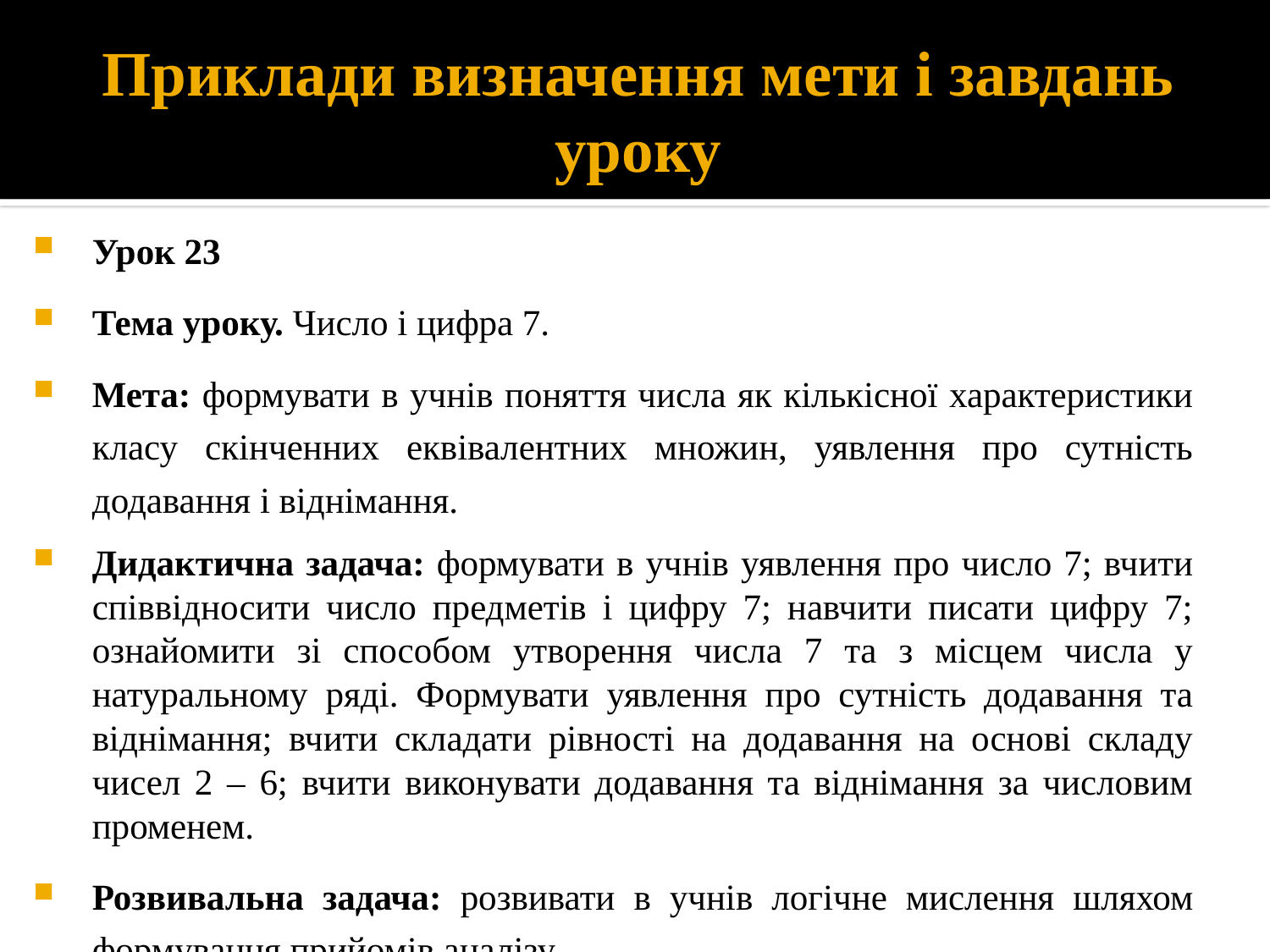

# Приклади визначення мети і завдань уроку
Урок 23
Тема уроку. Число і цифра 7.
Мета: формувати в учнів поняття числа як кількісної характеристики класу скінченних еквівалентних множин, уявлення про сутність додавання і віднімання.
Дидактична задача: формувати в учнів уявлення про число 7; вчити співвідносити число предметів і цифру 7; навчити писати цифру 7; ознайомити зі способом утворення числа 7 та з місцем числа у натуральному ряді. Формувати уявлення про сутність додавання та віднімання; вчити складати рівності на додавання на основі складу чисел 2 – 6; вчити виконувати додавання та віднімання за числовим променем.
Розвивальна задача: розвивати в учнів логічне мислення шляхом формування прийомів аналізу.